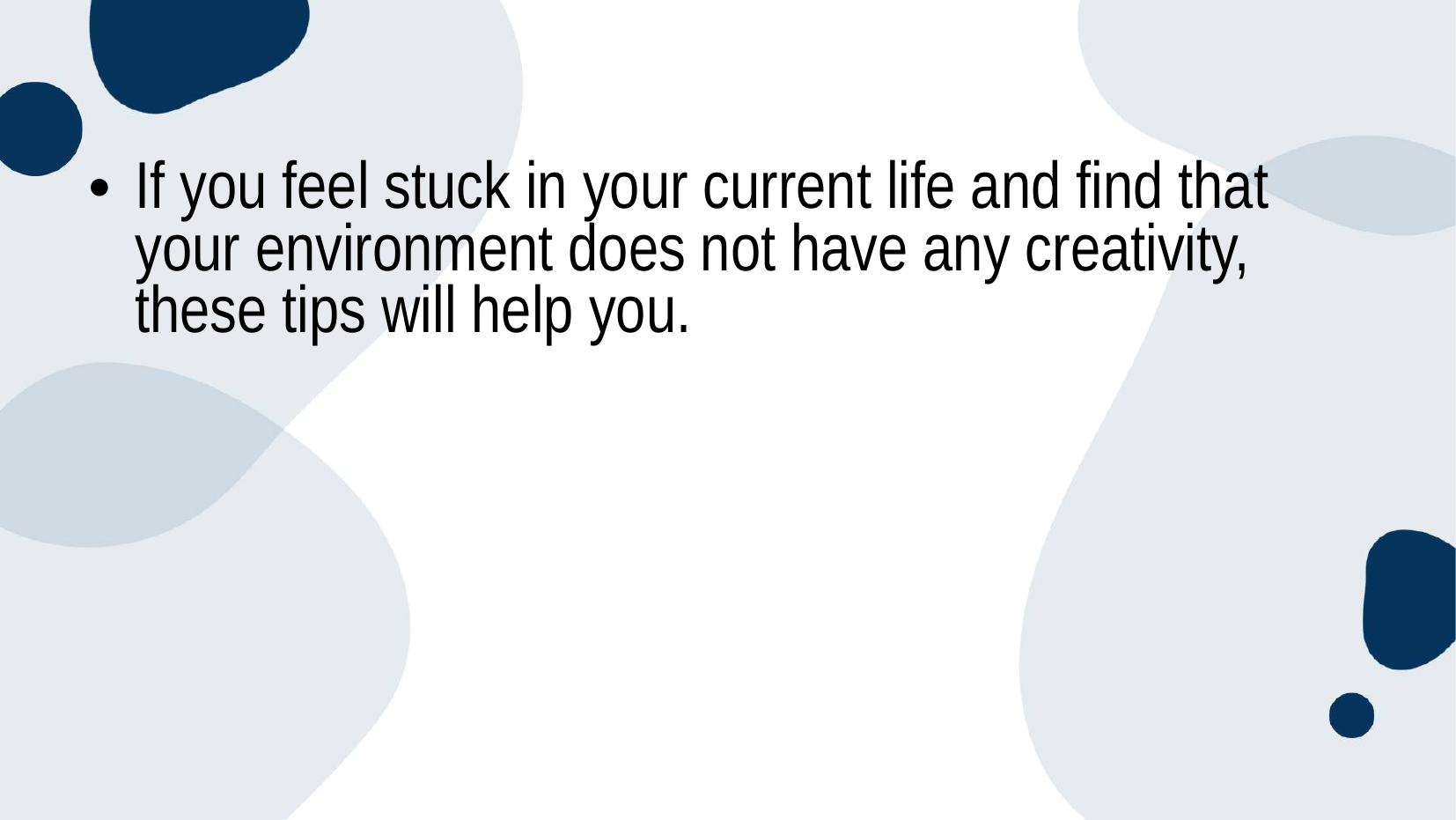

If you feel stuck in your current life and find that your environment does not have any creativity, these tips will help you.